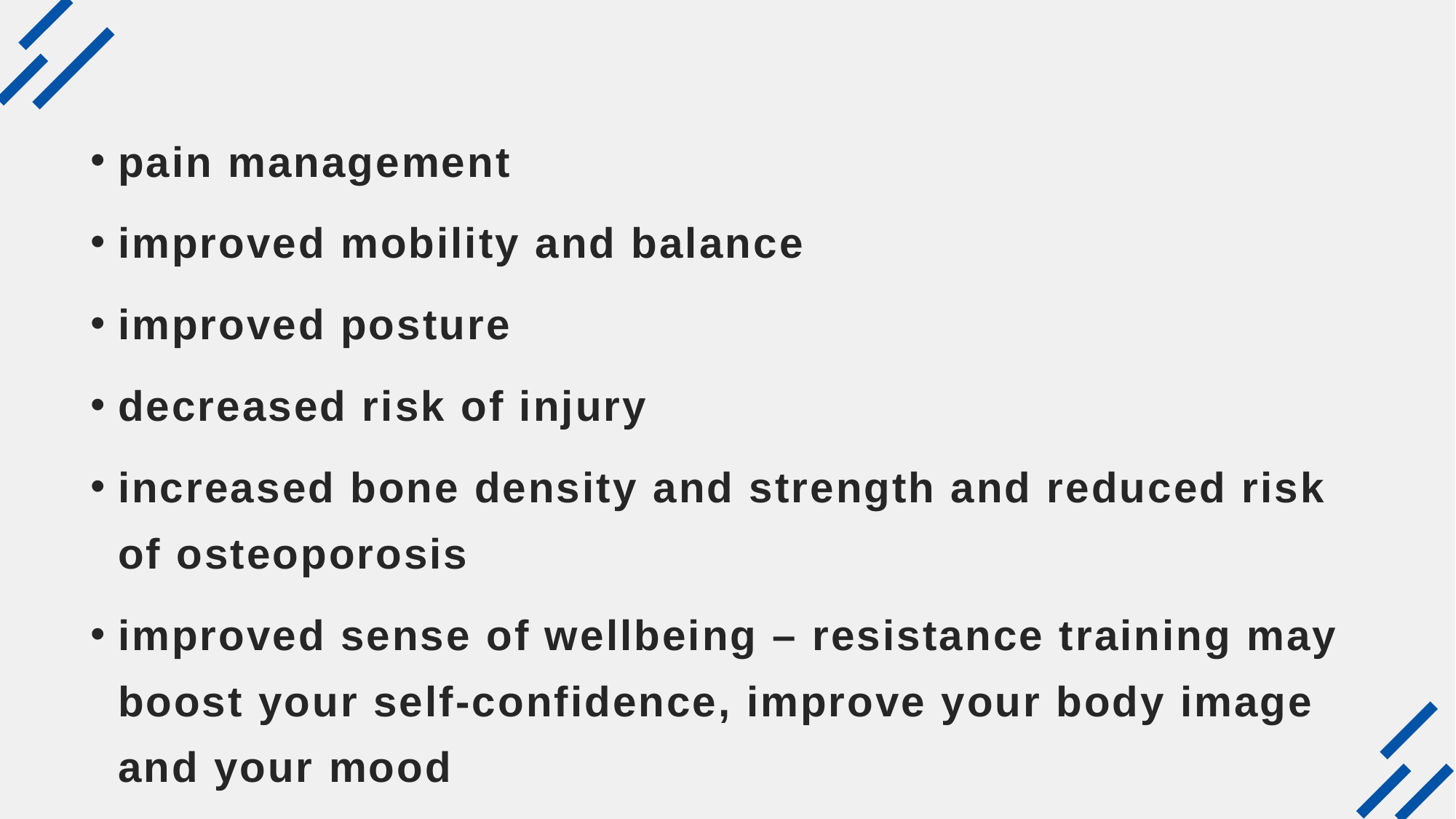

pain management
improved mobility and balance
improved posture
decreased risk of injury
increased bone density and strength and reduced risk of osteoporosis
improved sense of wellbeing – resistance training may boost your self-confidence, improve your body image and your mood